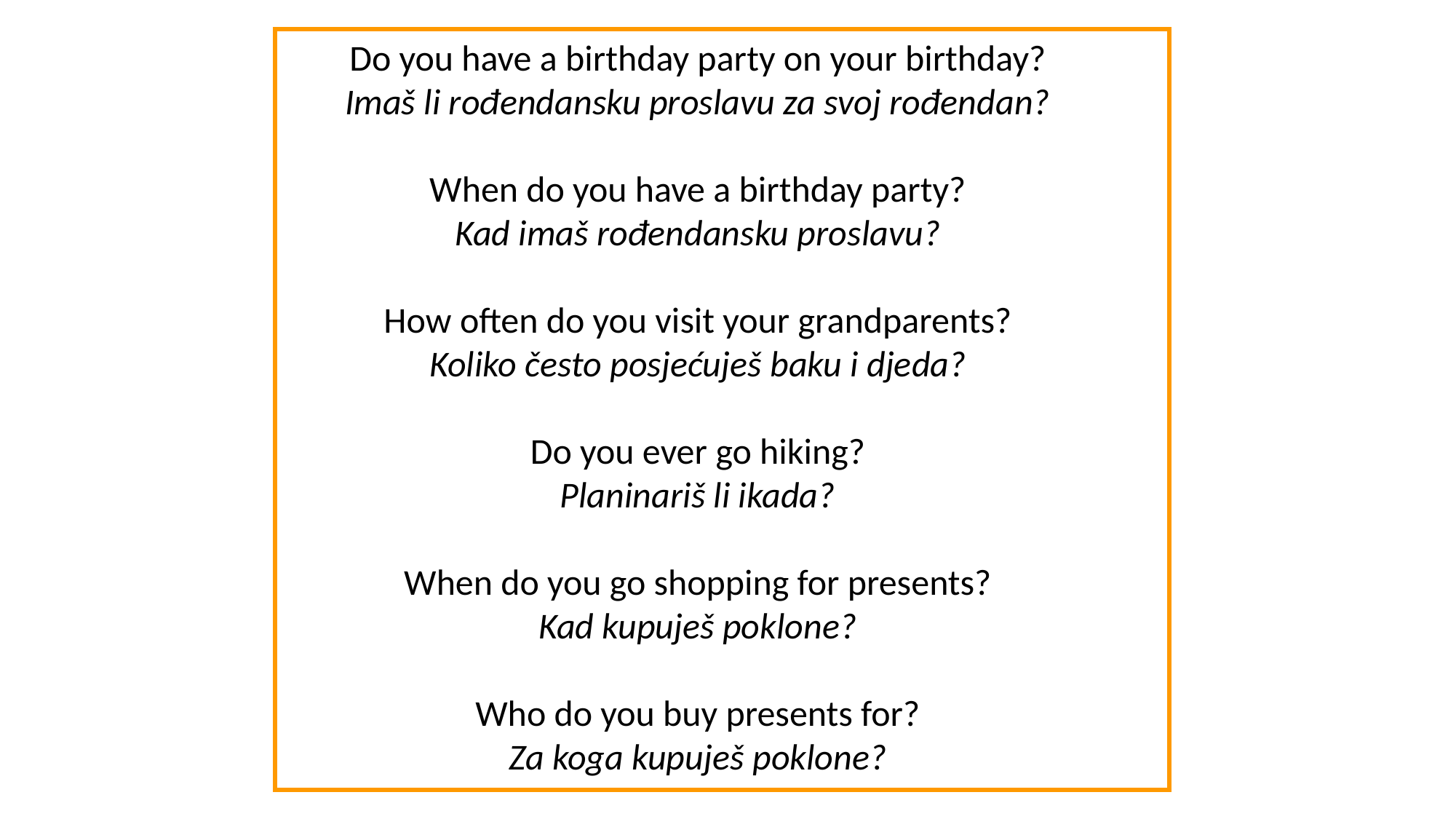

Do you have a birthday party on your birthday?
Imaš li rođendansku proslavu za svoj rođendan?

When do you have a birthday party?
Kad imaš rođendansku proslavu?

How often do you visit your grandparents?
Koliko često posjećuješ baku i djeda?

Do you ever go hiking?
Planinariš li ikada?

When do you go shopping for presents?
Kad kupuješ poklone?

Who do you buy presents for?
Za koga kupuješ poklone?